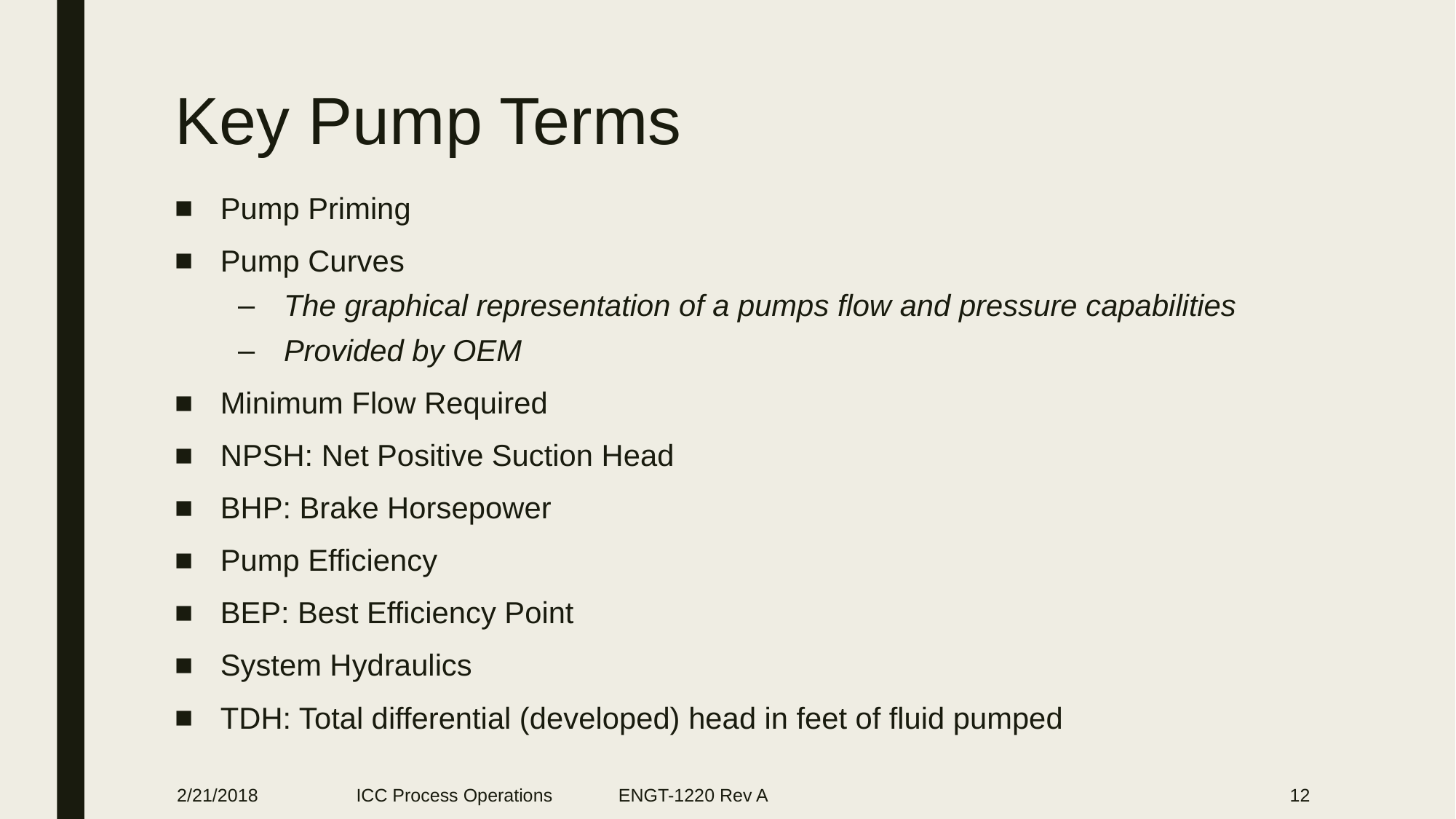

# Key Pump Terms
Pump Priming
Pump Curves
The graphical representation of a pumps flow and pressure capabilities
Provided by OEM
Minimum Flow Required
NPSH: Net Positive Suction Head
BHP: Brake Horsepower
Pump Efficiency
BEP: Best Efficiency Point
System Hydraulics
TDH: Total differential (developed) head in feet of fluid pumped

2/21/2018
ICC Process Operations             ENGT-1220 Rev A
12